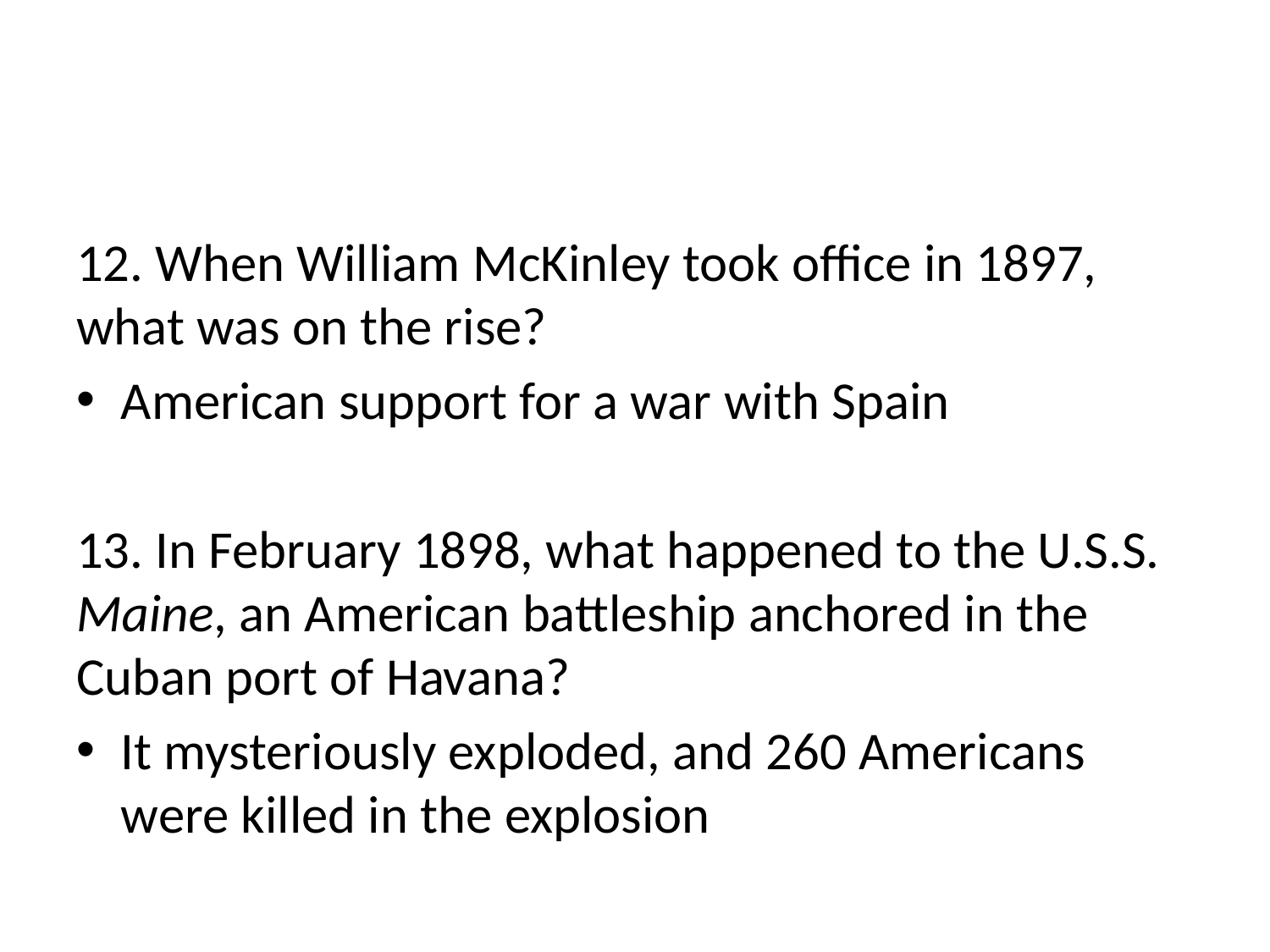

#
12. When William McKinley took office in 1897, what was on the rise?
American support for a war with Spain

13. In February 1898, what happened to the U.S.S. Maine, an American battleship anchored in the Cuban port of Havana?
It mysteriously exploded, and 260 Americans were killed in the explosion